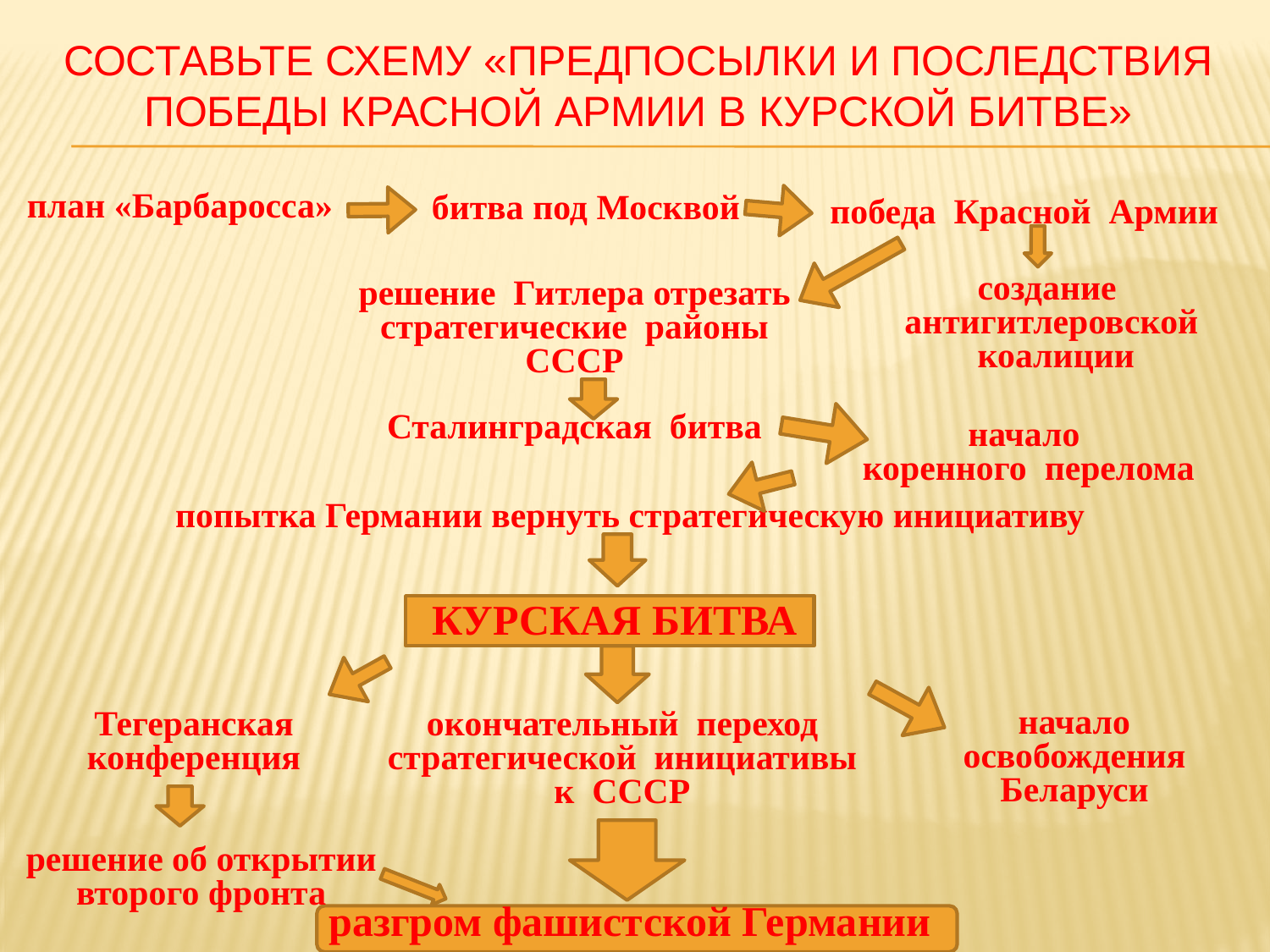

# Составьте схему «предпосылки и последствия победы красной армии в курской битве»
план «Барбаросса»

битва под Москвой
победа  Красной  Армии

создание
антигитлеровской
 коалиции
решение  Гитлера отрезать стратегические  районы СССР

Сталинградская  битва
начало
 коренного  перелома

попытка Германии вернуть стратегическую инициативу

КУРСКАЯ БИТВА

начало освобождения Беларуси
окончательный  переход стратегической  инициативы
к  СССР
Тегеранская конференция

 решение об открытии
 второго фронта

разгром фашистской Германии